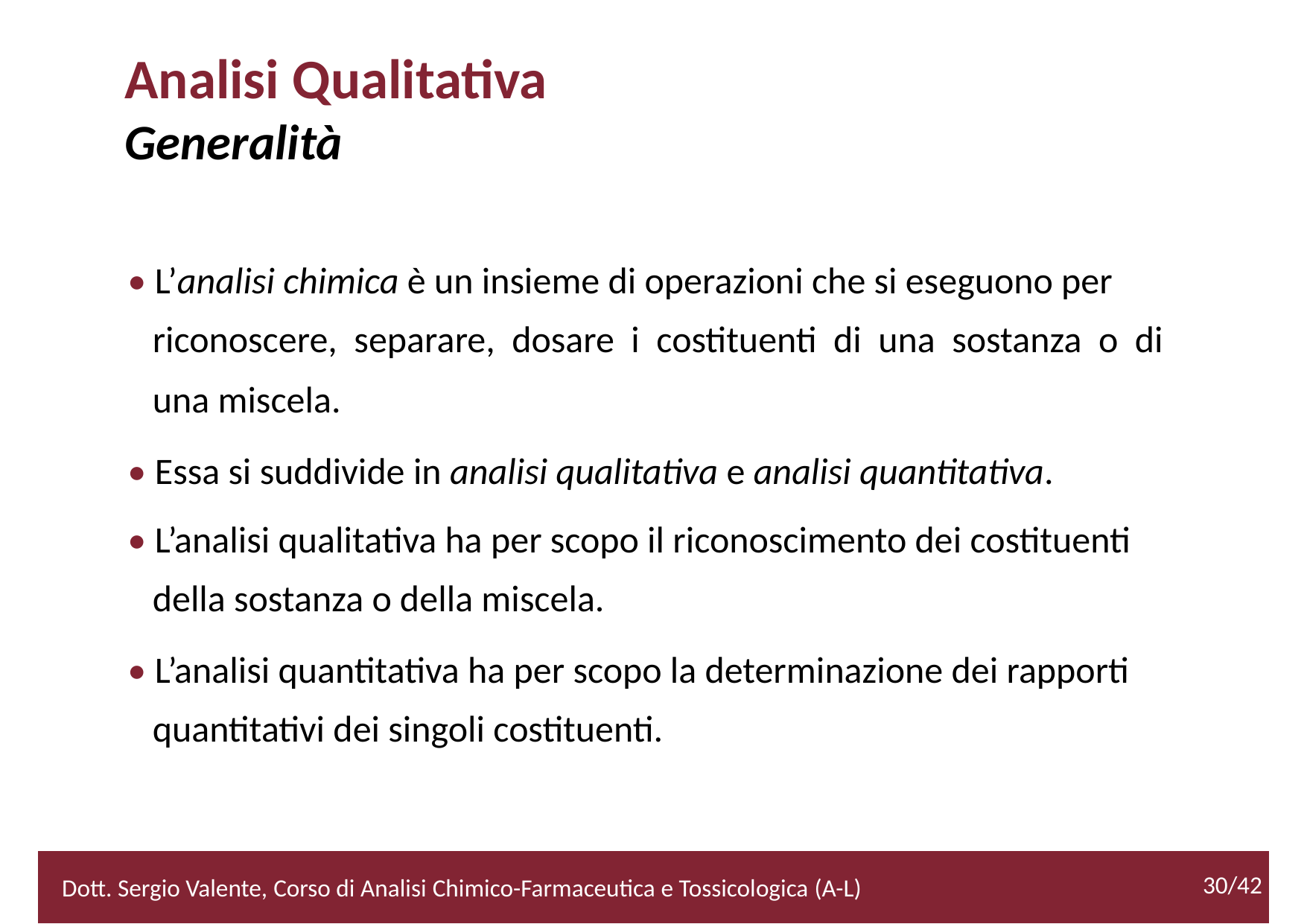

Analisi Qualitativa
Generalità
• L’analisi chimica è un insieme di operazioni che si eseguono per

		riconoscere,  separare,  dosare  i  costituenti  di  una  sostanza  o  di

		una miscela.

• Essa si suddivide in analisi qualitativa e analisi quantitativa.

• L’analisi qualitativa ha per scopo il riconoscimento dei costituenti

		della sostanza o della miscela.

• L’analisi quantitativa ha per scopo la determinazione dei rapporti

		quantitativi dei singoli costituenti.

			30/42
2/52

30/42
Dott. Sergio Valente, Corso di Analisi Chimico-Farmaceutica e Tossicologica (A-L)